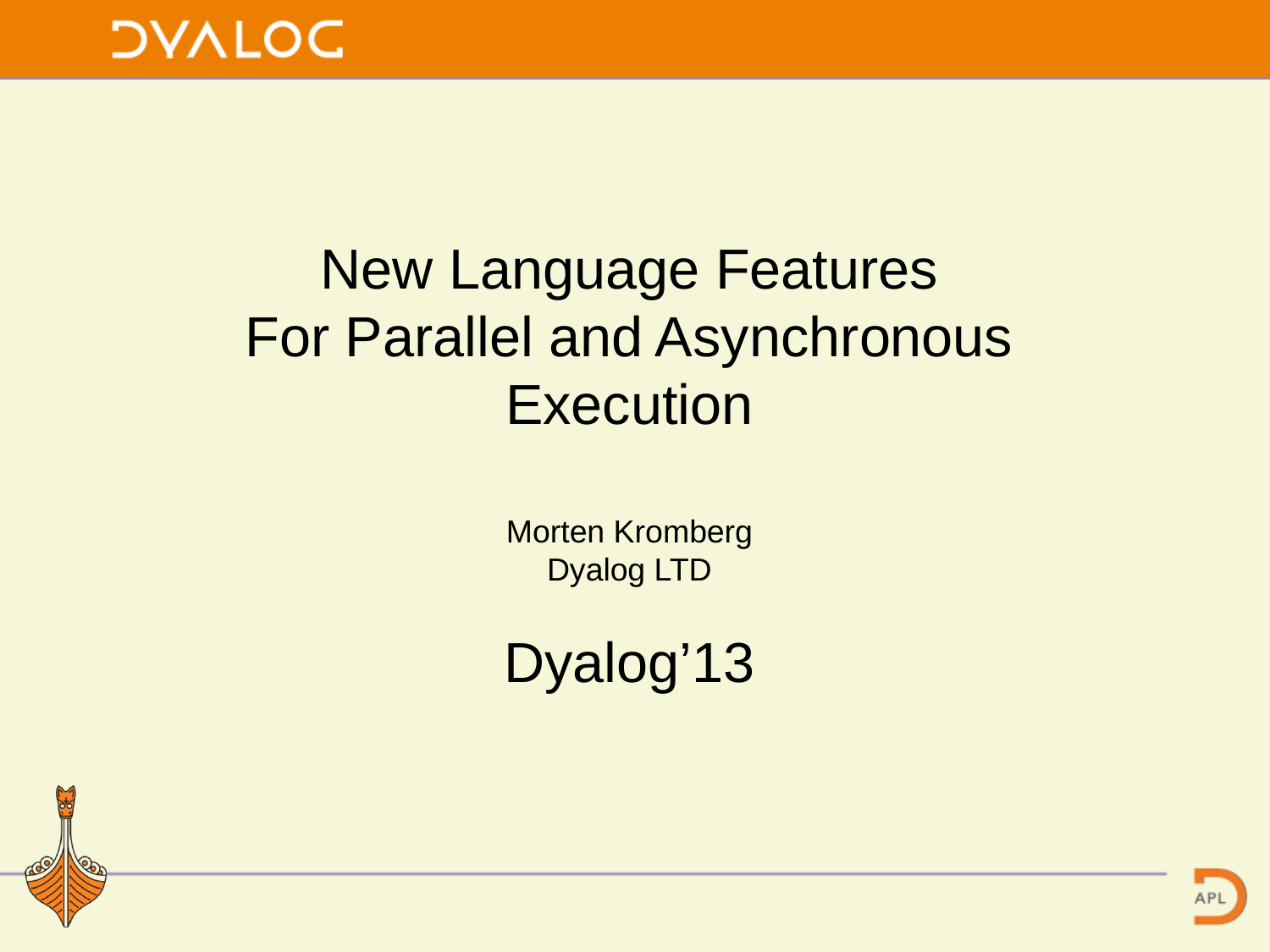

New Language Features
For Parallel and Asynchronous
Execution
Morten Kromberg
Dyalog LTD
Dyalog’13